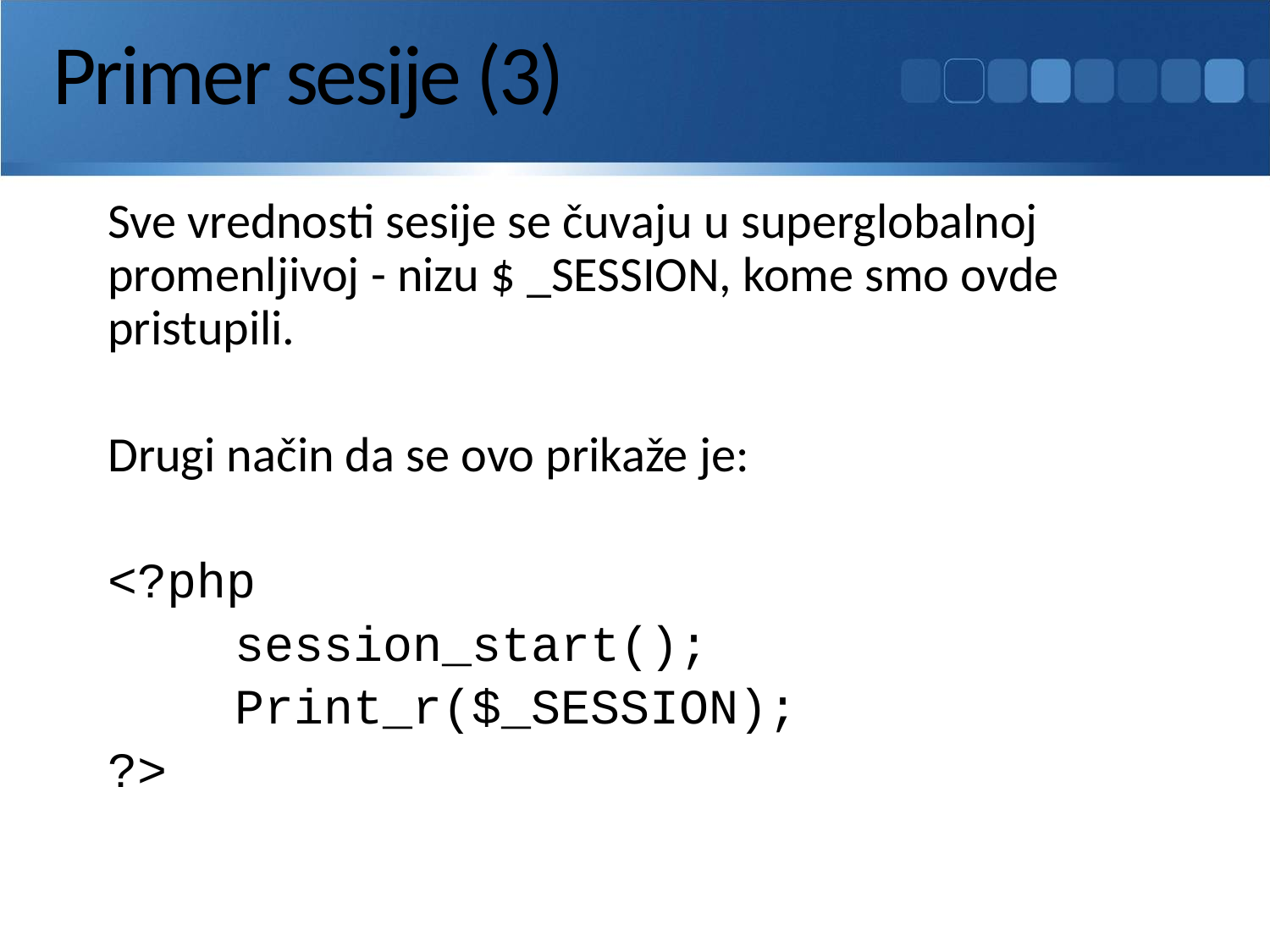

# Primer sesije (3)
	Sve vrednosti sesije se čuvaju u superglobalnoj promenljivoj - nizu $ _SESSION, kome smo ovde pristupili.

	Drugi način da se ovo prikaže je:

	<?php
		session_start();
		Print_r($_SESSION);
	?>